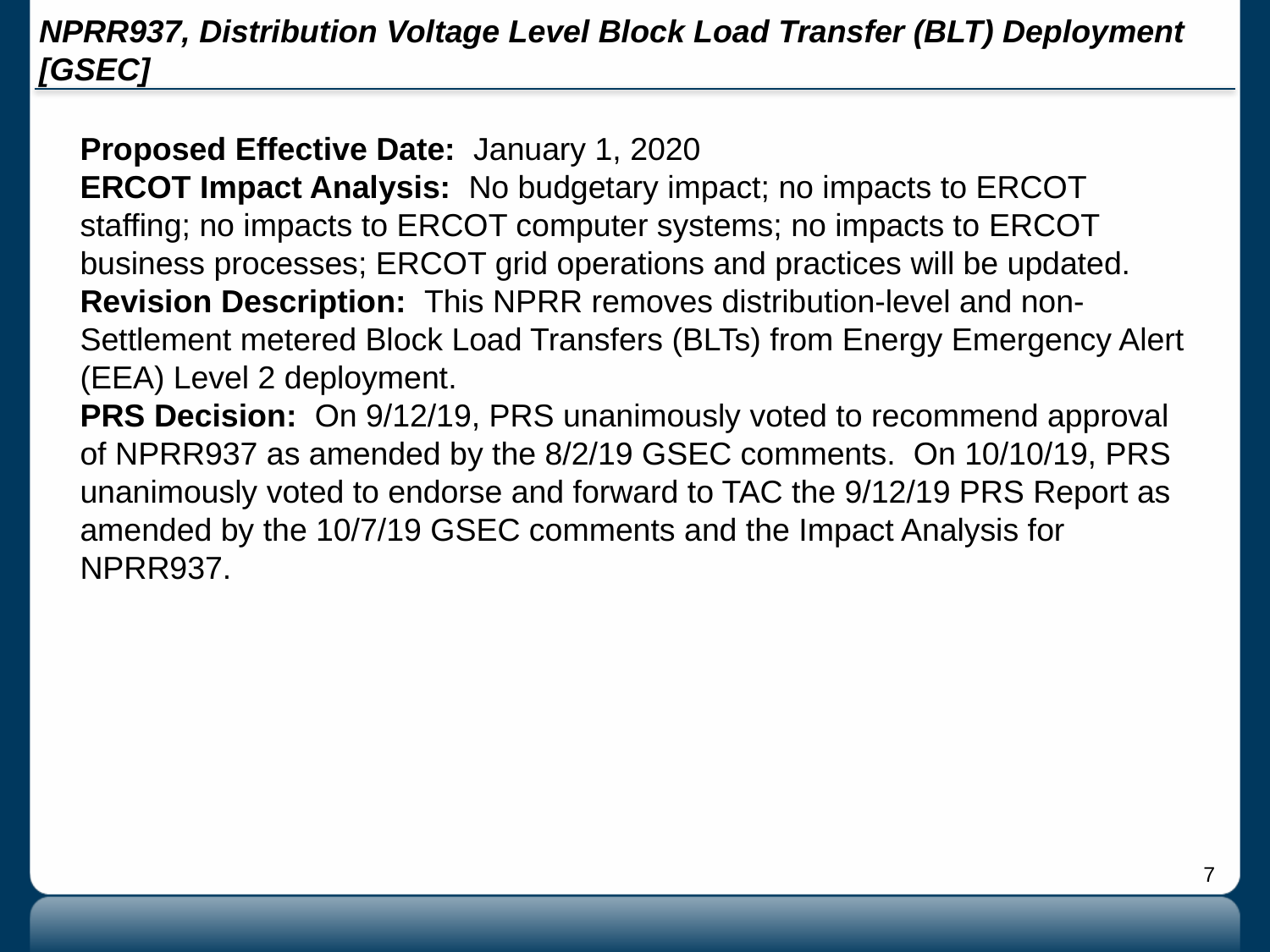

# NPRR937, Distribution Voltage Level Block Load Transfer (BLT) Deployment [GSEC]
Proposed Effective Date:  January 1, 2020
ERCOT Impact Analysis:  No budgetary impact; no impacts to ERCOT staffing; no impacts to ERCOT computer systems; no impacts to ERCOT business processes; ERCOT grid operations and practices will be updated.
Revision Description:  This NPRR removes distribution-level and non-Settlement metered Block Load Transfers (BLTs) from Energy Emergency Alert (EEA) Level 2 deployment.
PRS Decision:  On 9/12/19, PRS unanimously voted to recommend approval of NPRR937 as amended by the 8/2/19 GSEC comments.  On 10/10/19, PRS unanimously voted to endorse and forward to TAC the 9/12/19 PRS Report as amended by the 10/7/19 GSEC comments and the Impact Analysis for NPRR937.